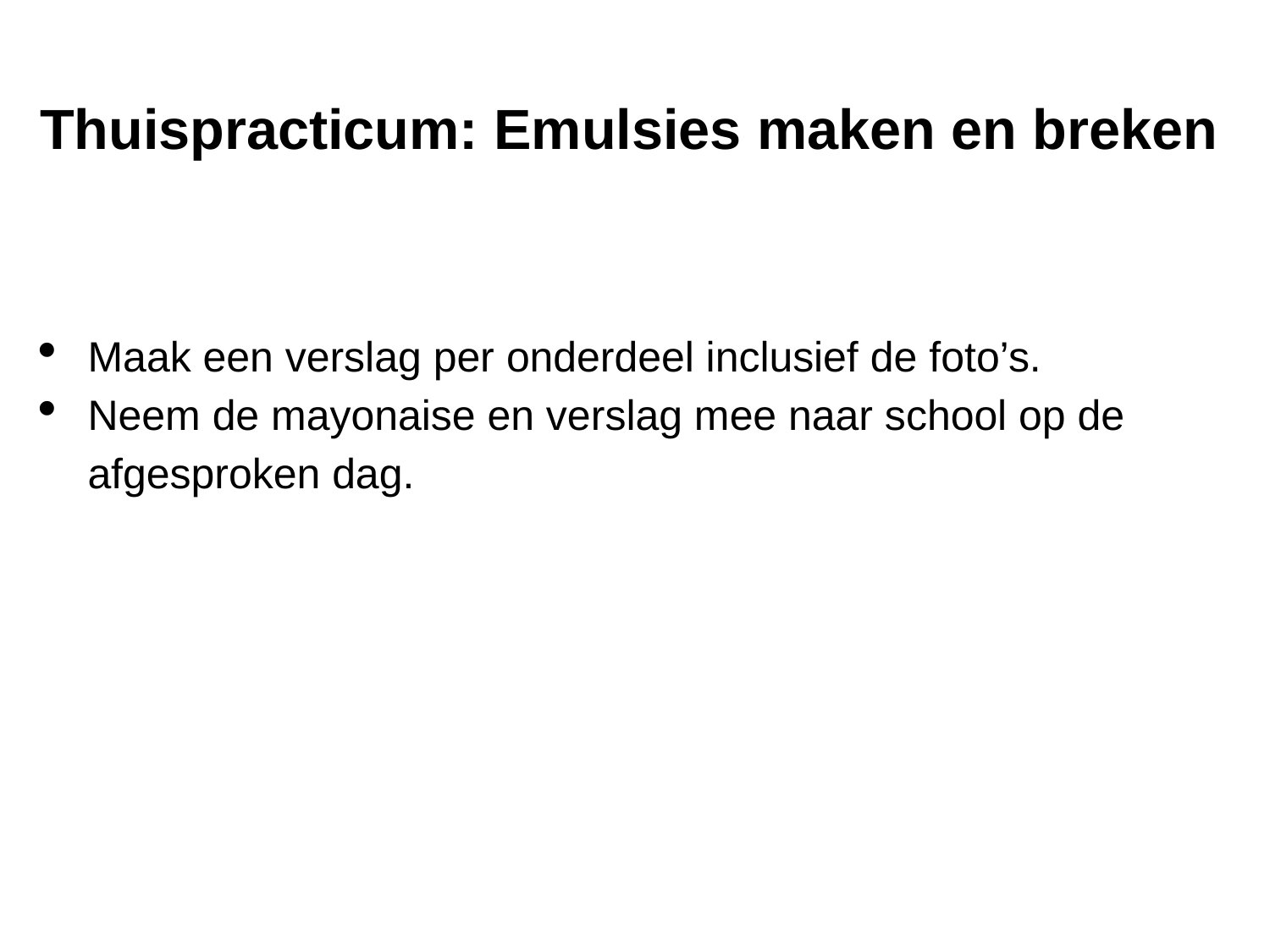

Thuispracticum: Emulsies maken en breken
Maak een verslag per onderdeel inclusief de foto’s.
Neem de mayonaise en verslag mee naar school op de afgesproken dag.